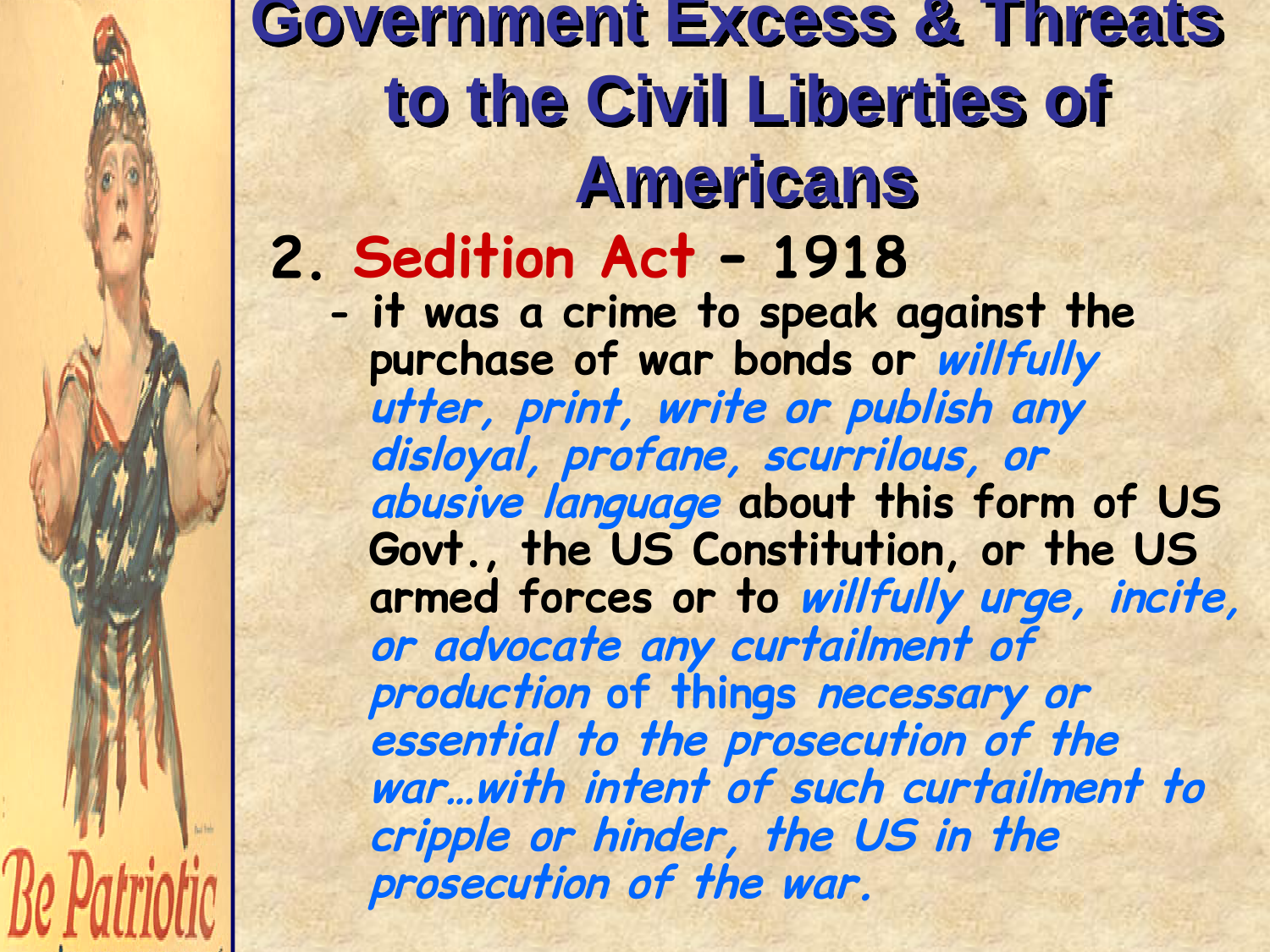

# Government Excess & Threats to the Civil Liberties of Americans
 2. Sedition Act – 1918
  - it was a crime to speak against the
    purchase of war bonds or willfully
    utter, print, write or publish any
    disloyal, profane, scurrilous, or
    abusive language about this form of US
    Govt., the US Constitution, or the US
    armed forces or to willfully urge, incite,
    or advocate any curtailment of
    production of things necessary or
    essential to the prosecution of the
    war…with intent of such curtailment to
    cripple or hinder, the US in the
    prosecution of the war.